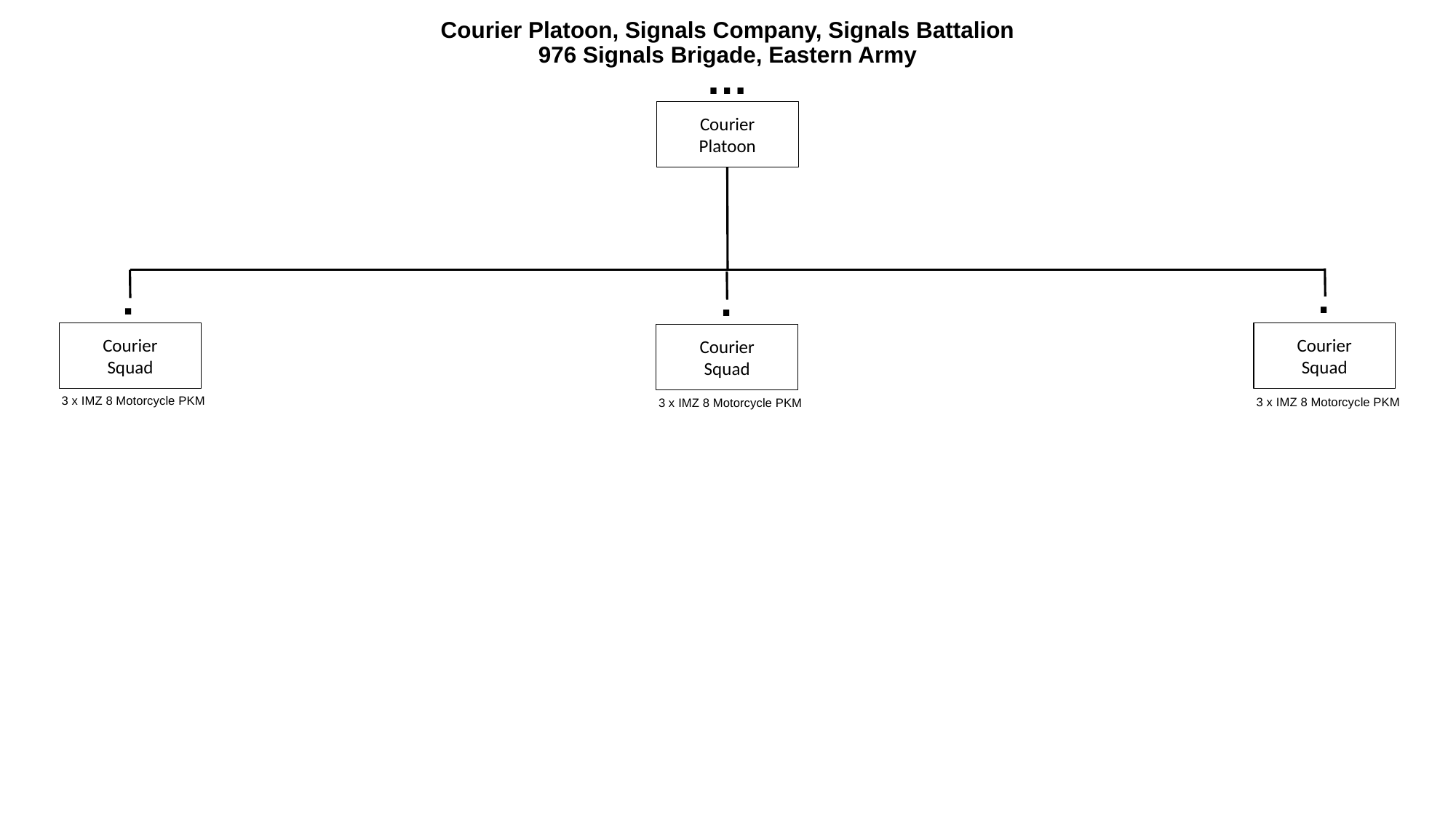

# Courier Platoon, Signals Company, Signals Battalion 976 Signals Brigade, Eastern Army
…
Courier
Platoon
.
.
.
Courier
Squad
Courier
Squad
Courier
Squad
3 x IMZ 8 Motorcycle PKM
3 x IMZ 8 Motorcycle PKM
3 x IMZ 8 Motorcycle PKM